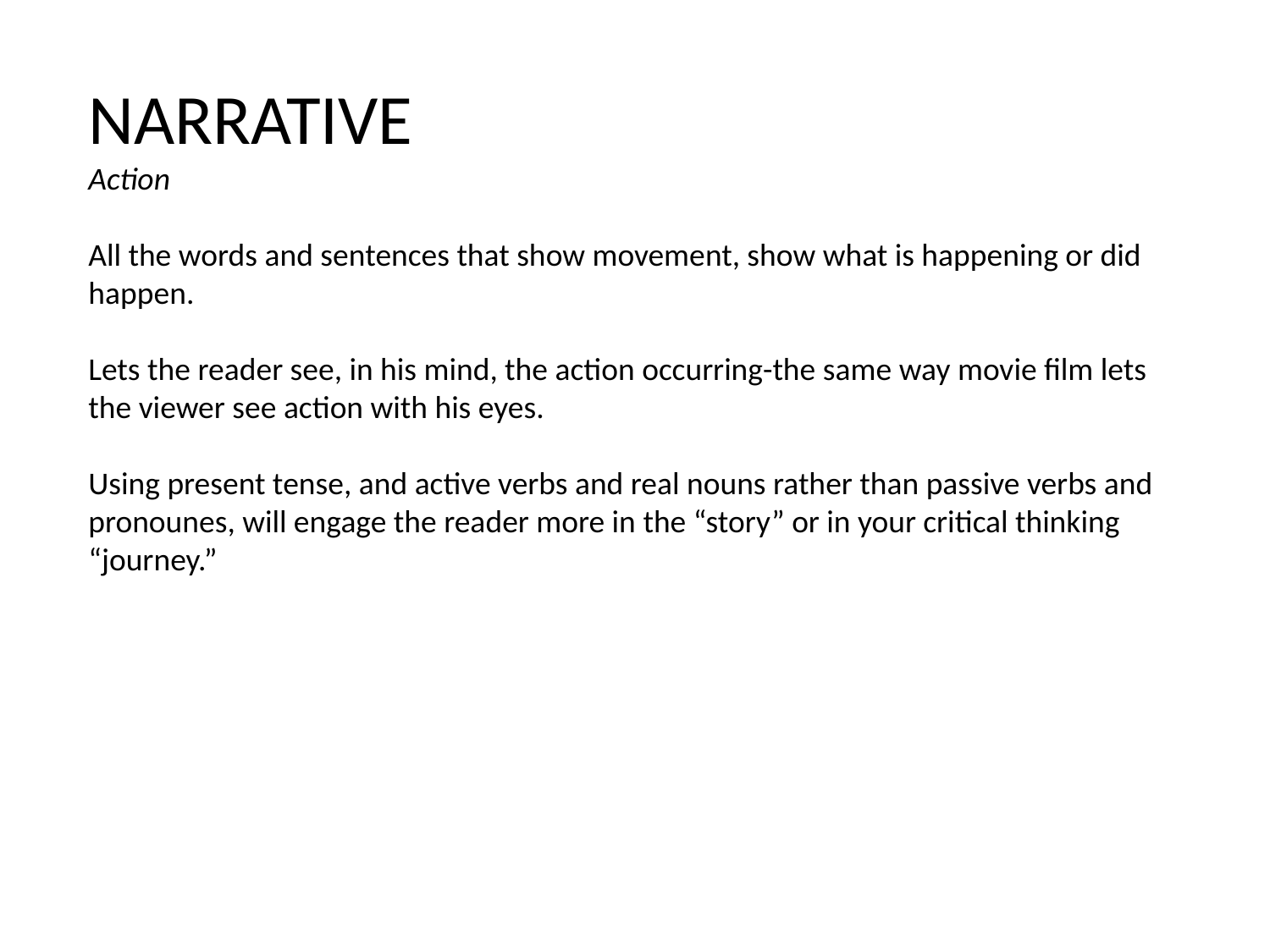

NARRATIVE
Action

All the words and sentences that show movement, show what is happening or did happen.

Lets the reader see, in his mind, the action occurring-the same way movie film lets the viewer see action with his eyes.

Using present tense, and active verbs and real nouns rather than passive verbs and pronounes, will engage the reader more in the “story” or in your critical thinking “journey.”